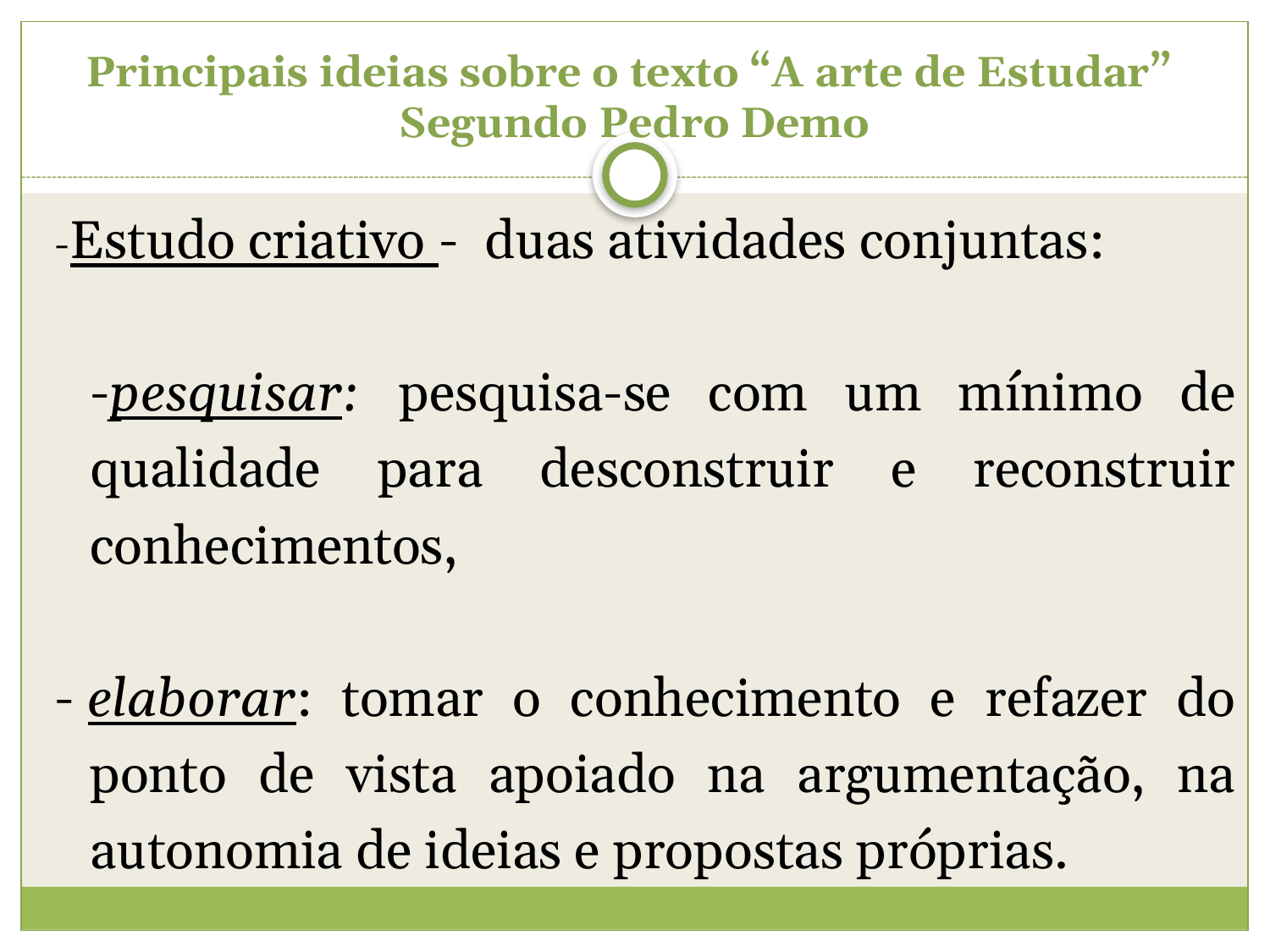

# Principais ideias sobre o texto “A arte de Estudar” Segundo Pedro Demo
-Estudo criativo -  duas atividades conjuntas:

	-pesquisar: pesquisa-se com um mínimo de qualidade para desconstruir e reconstruir conhecimentos,

- elaborar: tomar o conhecimento e refazer do ponto de vista apoiado na argumentação, na autonomia de ideias e propostas próprias.